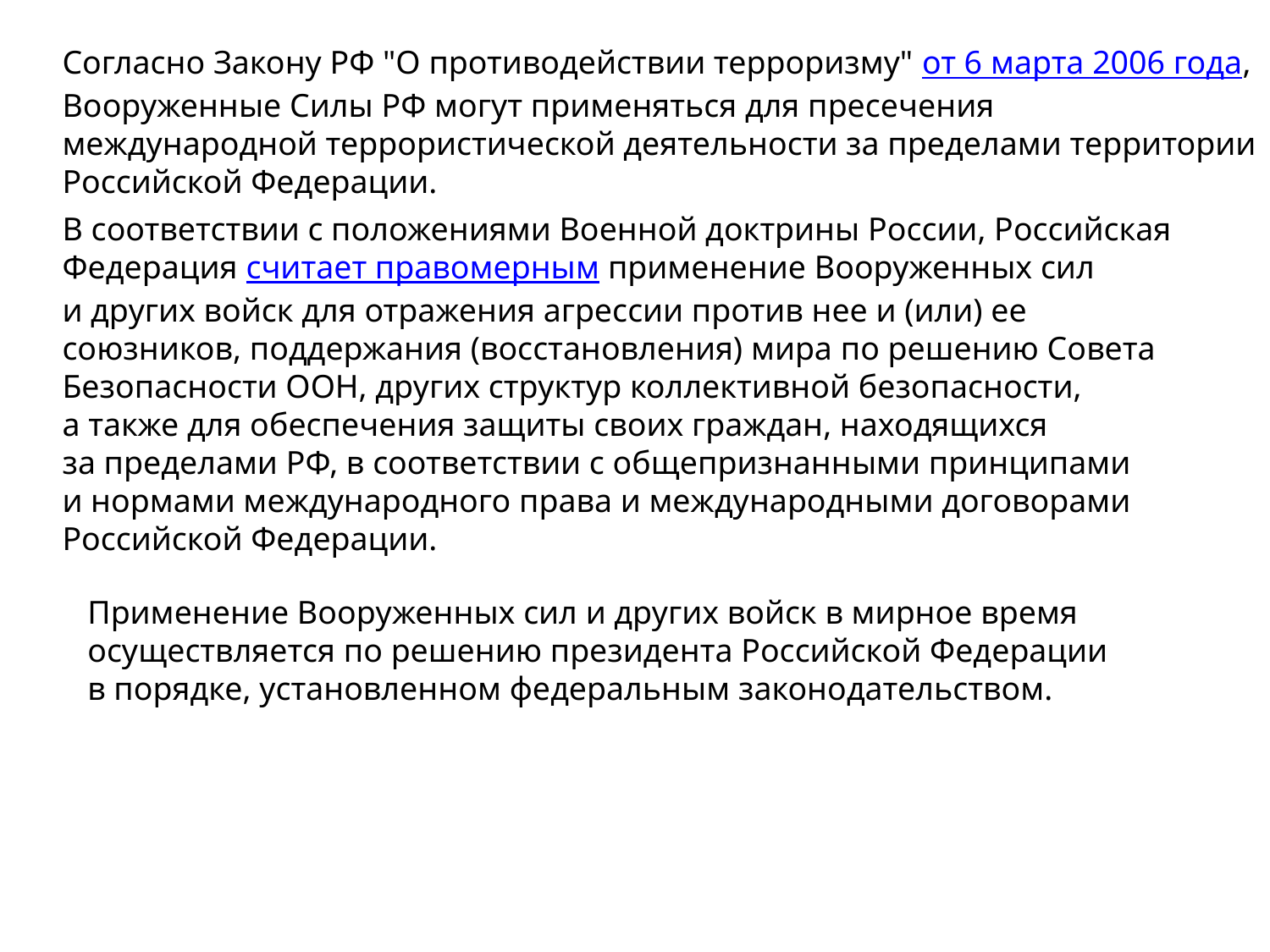

Согласно Закону РФ "О противодействии терроризму" от 6 марта 2006 года, Вооруженные Силы РФ могут применяться для пресечения международной террористической деятельности за пределами территории Российской Федерации.
В соответствии с положениями Военной доктрины России, Российская Федерация считает правомерным применение Вооруженных сил и других войск для отражения агрессии против нее и (или) ее союзников, поддержания (восстановления) мира по решению Совета Безопасности ООН, других структур коллективной безопасности, а также для обеспечения защиты своих граждан, находящихся за пределами РФ, в соответствии с общепризнанными принципами и нормами международного права и международными договорами Российской Федерации.
Применение Вооруженных сил и других войск в мирное время осуществляется по решению президента Российской Федерации в порядке, установленном федеральным законодательством.